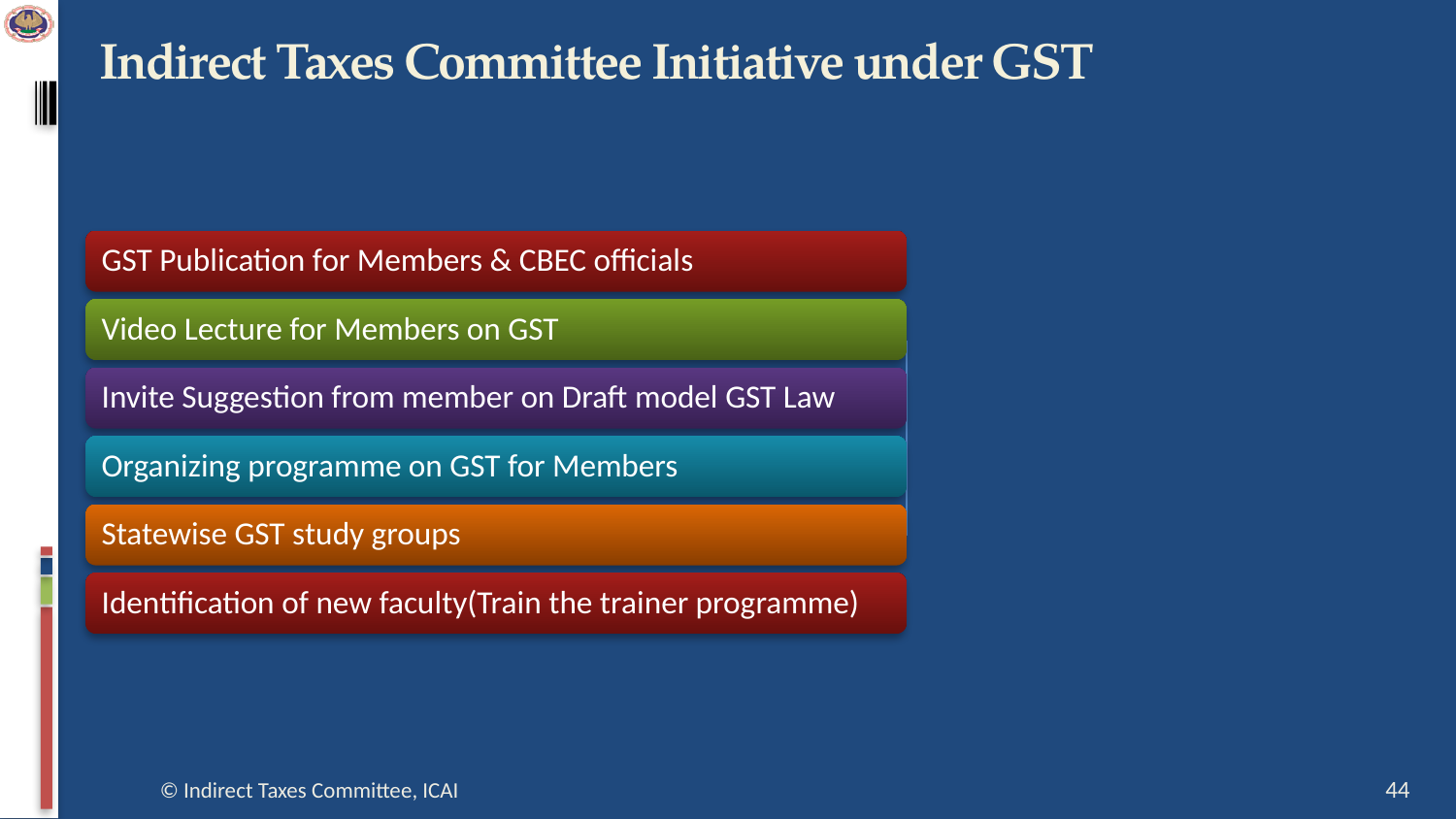

# Indirect Taxes Committee Initiative under GST
GST Publication for Members & CBEC officials
Video Lecture for Members on GST
Invite Suggestion from member on Draft model GST Law
Organizing programme on GST for Members
Statewise GST study groups
Identification of new faculty(Train the trainer programme)
© Indirect Taxes Committee, ICAI
44